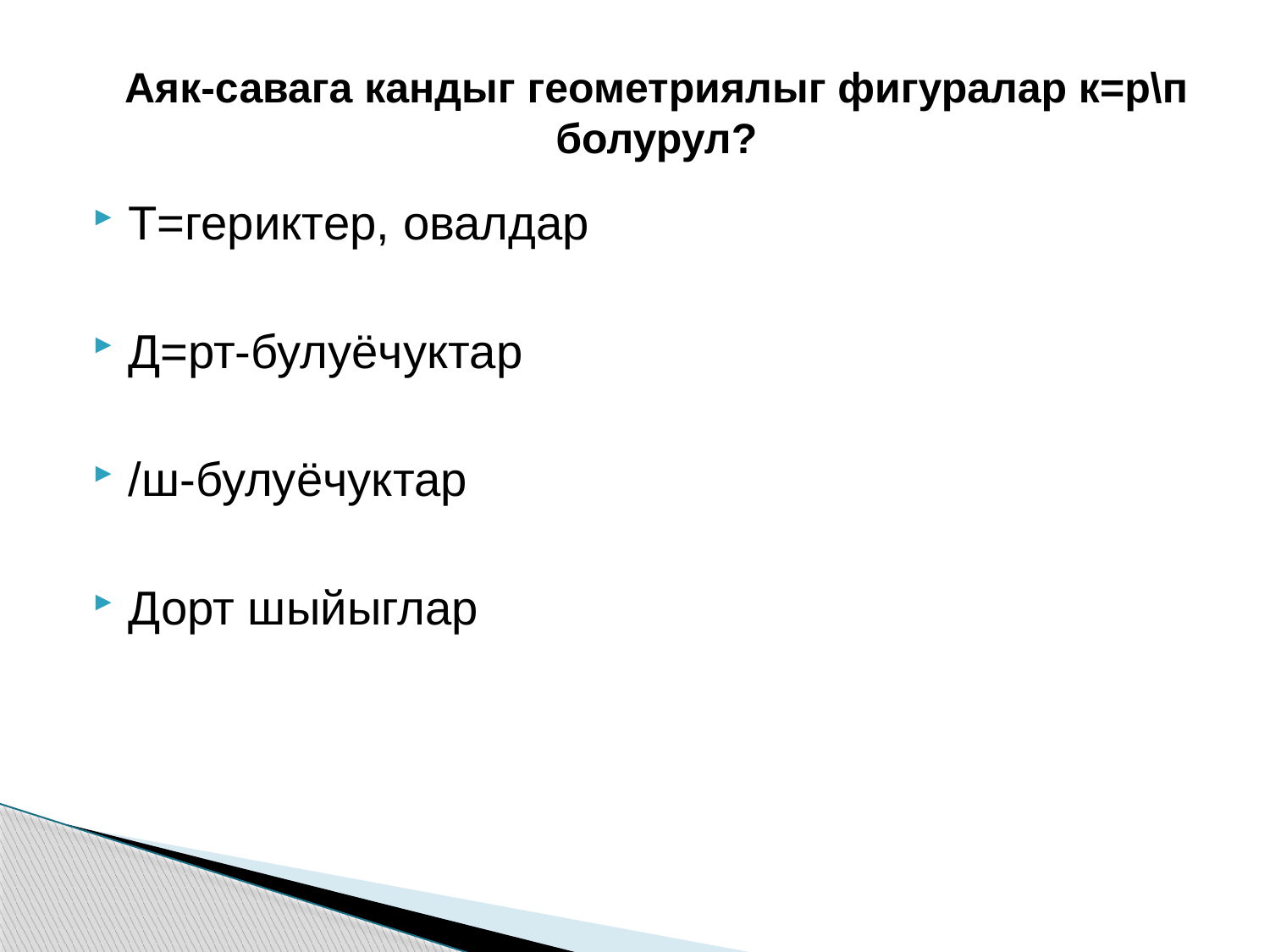

# Аяк-савага кандыг геометриялыг фигуралар к=р\п болурул?
Т=гериктер, овалдар

Д=рт-булуёчуктар

/ш-булуёчуктар

Дорт шыйыглар